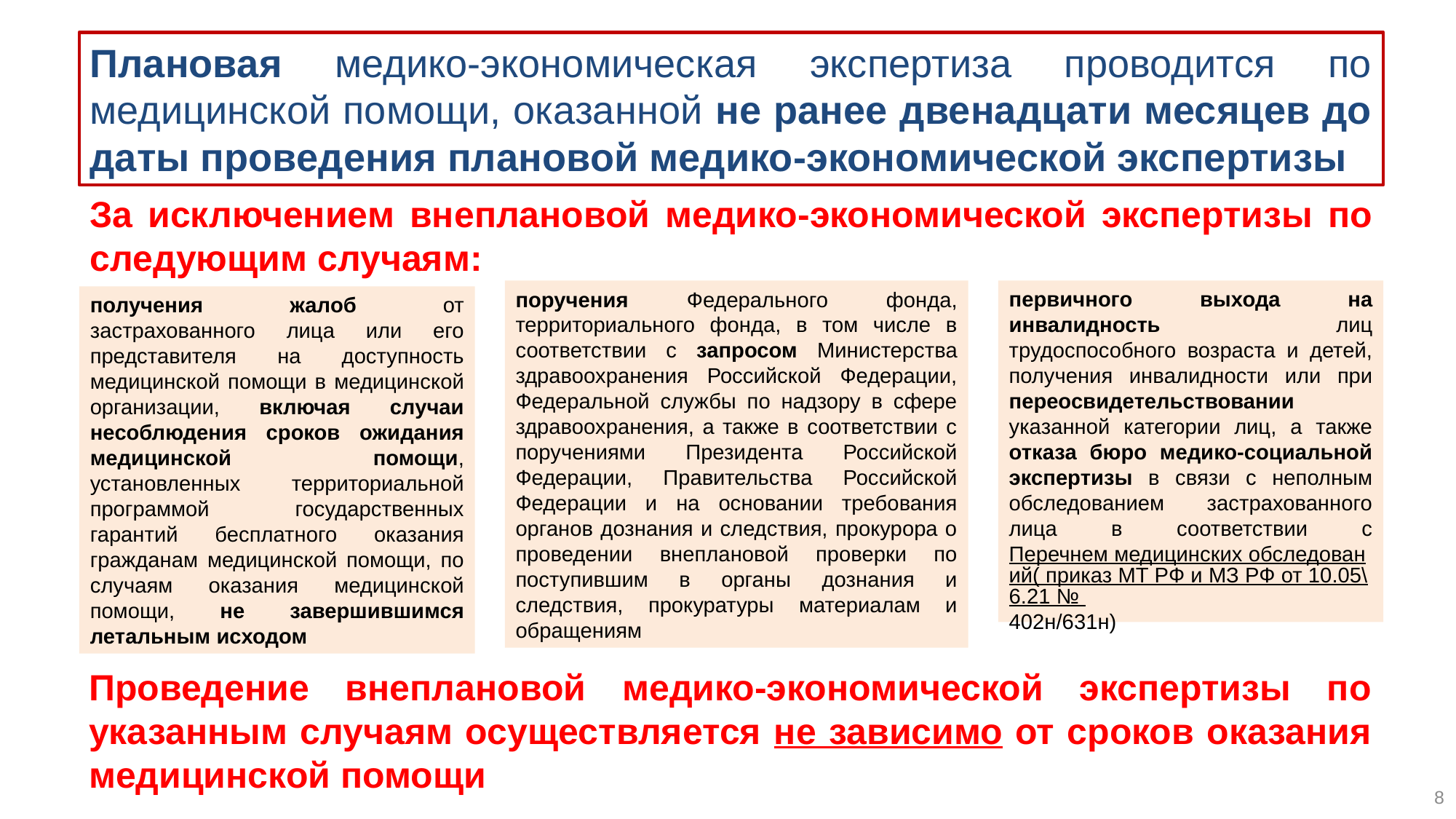

Плановая медико-экономическая экспертиза проводится по медицинской помощи, оказанной не ранее двенадцати месяцев до даты проведения плановой медико-экономической экспертизы
За исключением внеплановой медико-экономической экспертизы по следующим случаям:
первичного выхода на инвалидность лиц трудоспособного возраста и детей, получения инвалидности или при переосвидетельствовании указанной категории лиц, а также отказа бюро медико-социальной экспертизы в связи с неполным обследованием застрахованного лица в соответствии с Перечнем медицинских обследований( приказ МТ РФ и МЗ РФ от 10.05\6.21 № 402н/631н)

поручения Федерального фонда, территориального фонда, в том числе в соответствии с запросом Министерства здравоохранения Российской Федерации, Федеральной службы по надзору в сфере здравоохранения, а также в соответствии с поручениями Президента Российской Федерации, Правительства Российской Федерации и на основании требования органов дознания и следствия, прокурора о проведении внеплановой проверки по поступившим в органы дознания и следствия, прокуратуры материалам и обращениям
получения жалоб от застрахованного лица или его представителя на доступность медицинской помощи в медицинской организации, включая случаи несоблюдения сроков ожидания медицинской помощи, установленных территориальной программой государственных гарантий бесплатного оказания гражданам медицинской помощи, по случаям оказания медицинской помощи, не завершившимся летальным исходом
Проведение внеплановой медико-экономической экспертизы по указанным случаям осуществляется не зависимо от сроков оказания медицинской помощи
8